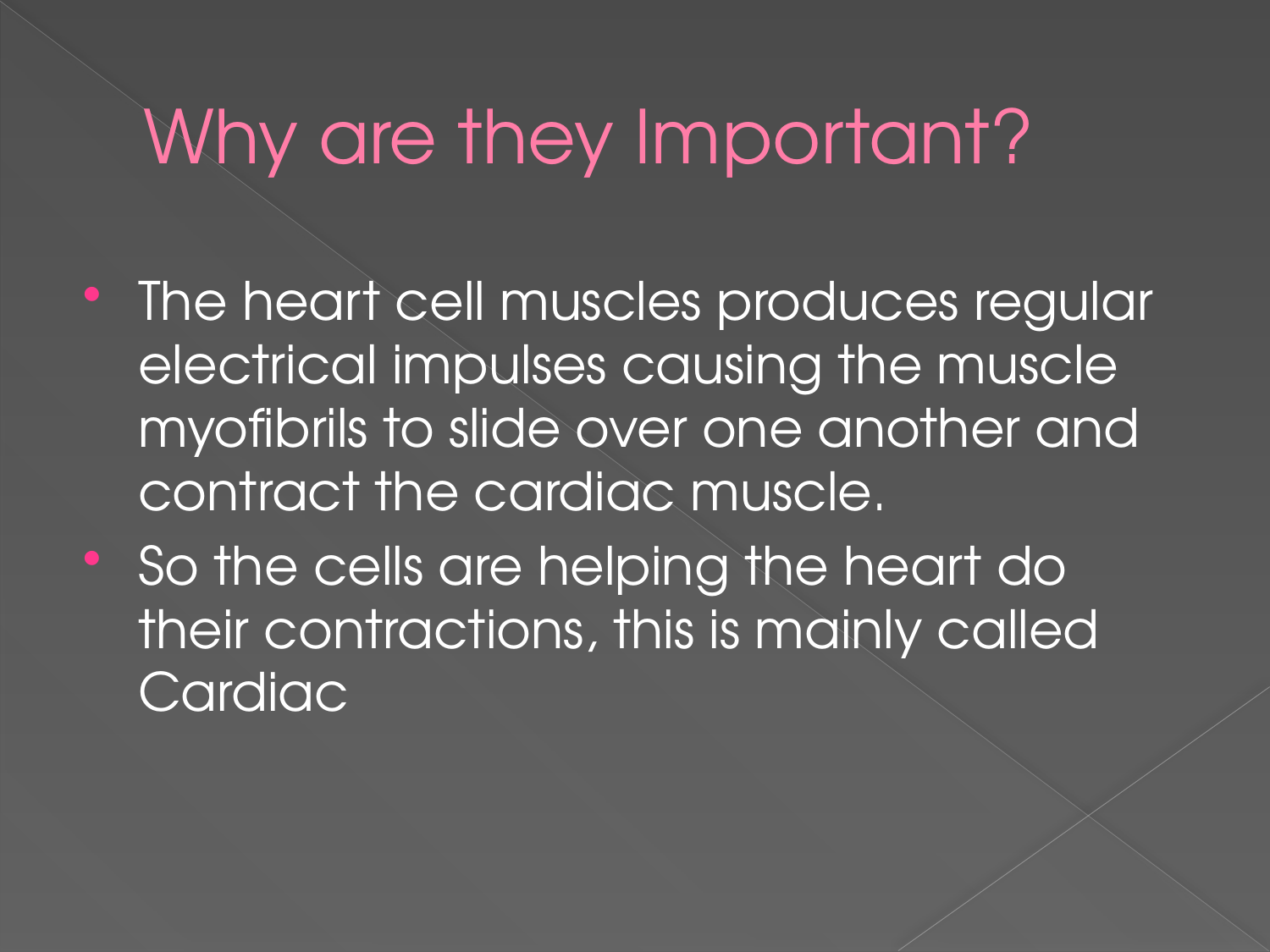

# Why are they Important?
The heart cell muscles produces regular electrical impulses causing the muscle myofibrils to slide over one another and contract the cardiac muscle.
So the cells are helping the heart do their contractions, this is mainly called Cardiac